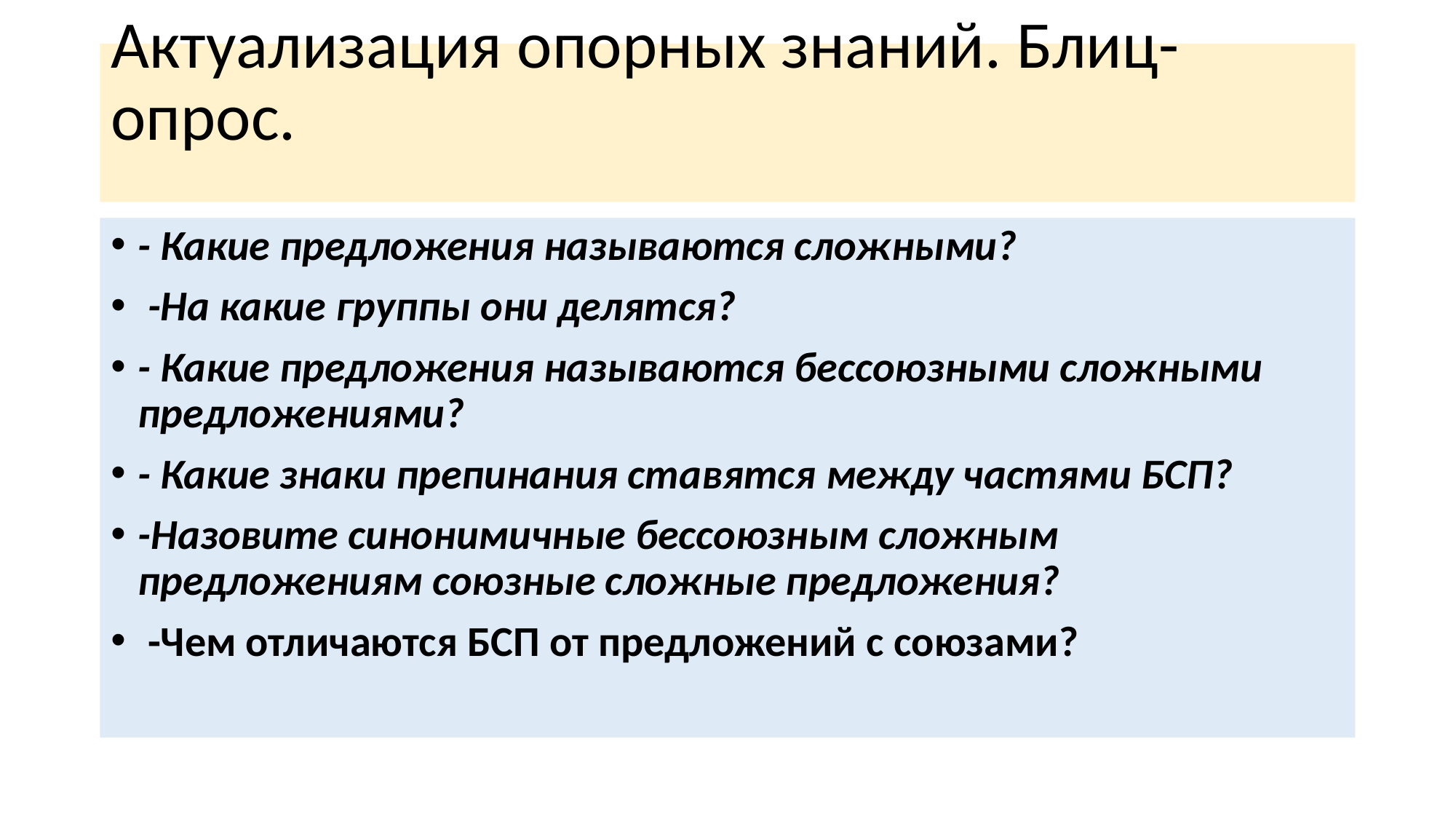

# Актуализация опорных знаний. Блиц- опрос.
- Какие предложения называются сложными?
 -На какие группы они делятся?
- Какие предложения называются бессоюзными сложными предложениями?
- Какие знаки препинания ставятся между частями БСП?
-Назовите синонимичные бессоюзным сложным предложениям союзные сложные предложения?
 -Чем отличаются БСП от предложений с союзами?